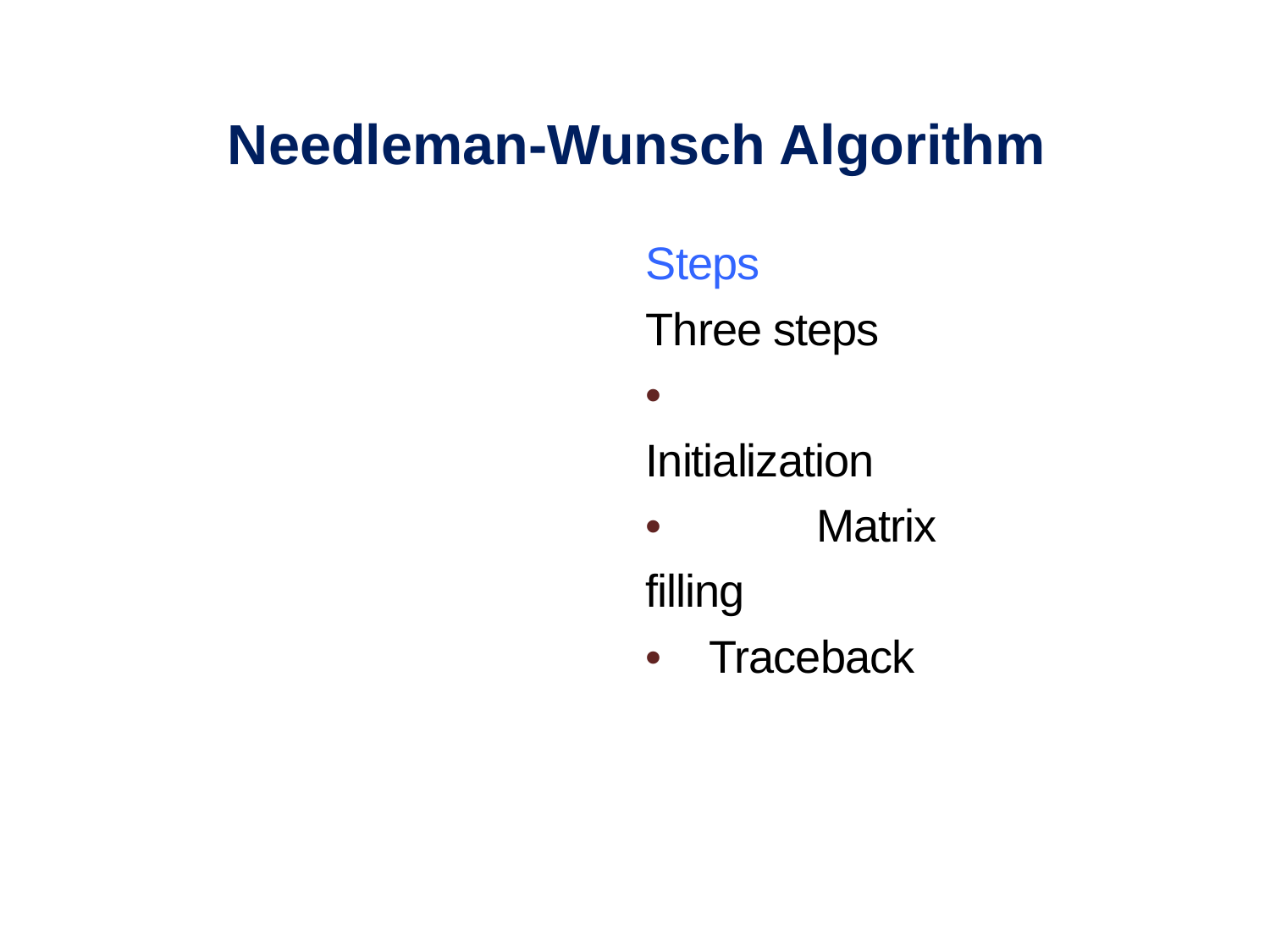

Needleman-Wunsch Algorithm
Steps
Three steps
•    Initialization
•    Matrix filling
•    Traceback